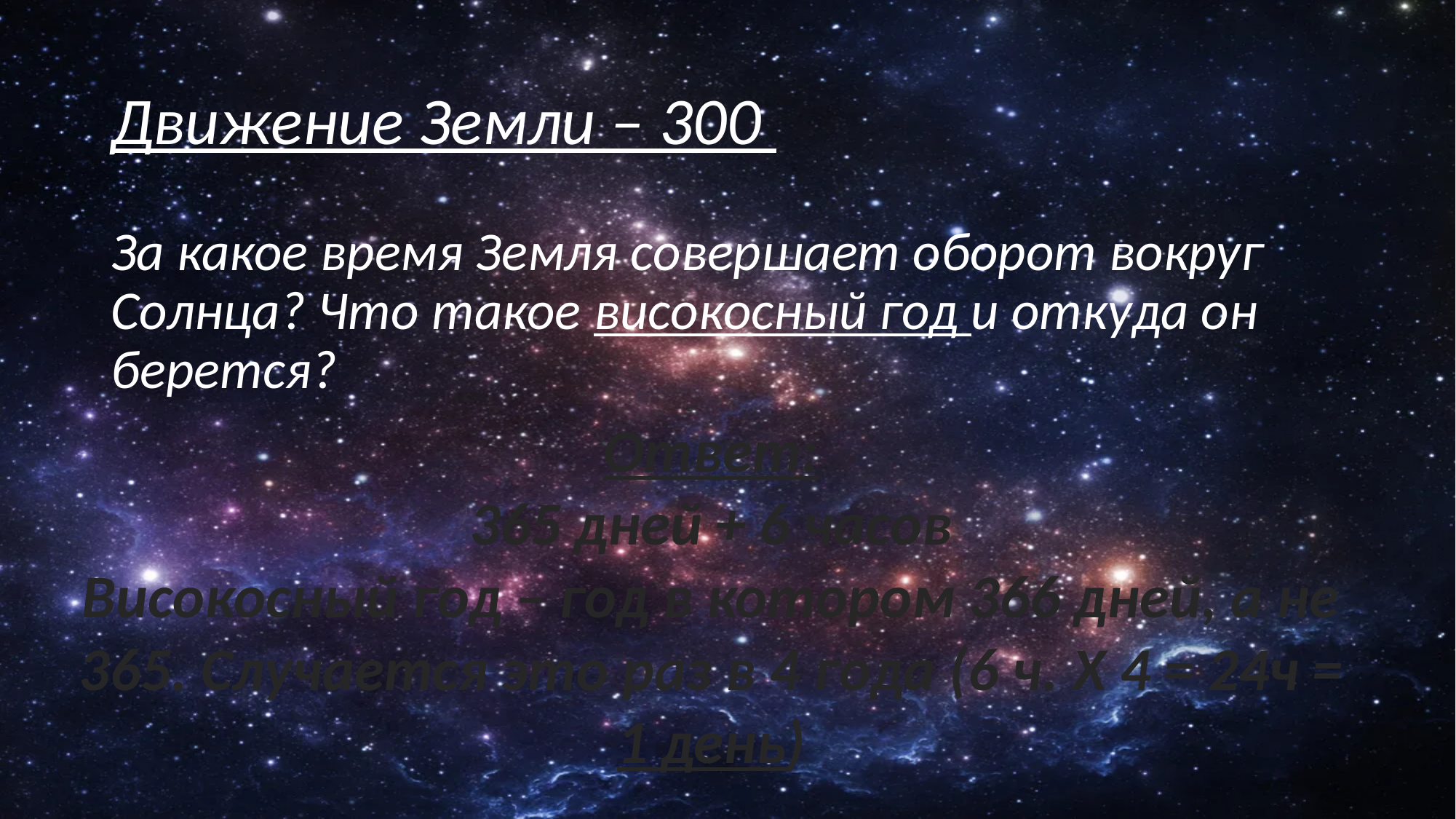

# Движение Земли – 300
За какое время Земля совершает оборот вокруг Солнца? Что такое високосный год и откуда он берется?

Ответ:
365 дней + 6 часов
Високосный год – год в котором 366 дней, а не 365. Случается это раз в 4 года (6 ч. X 4 = 24ч = 1 день)